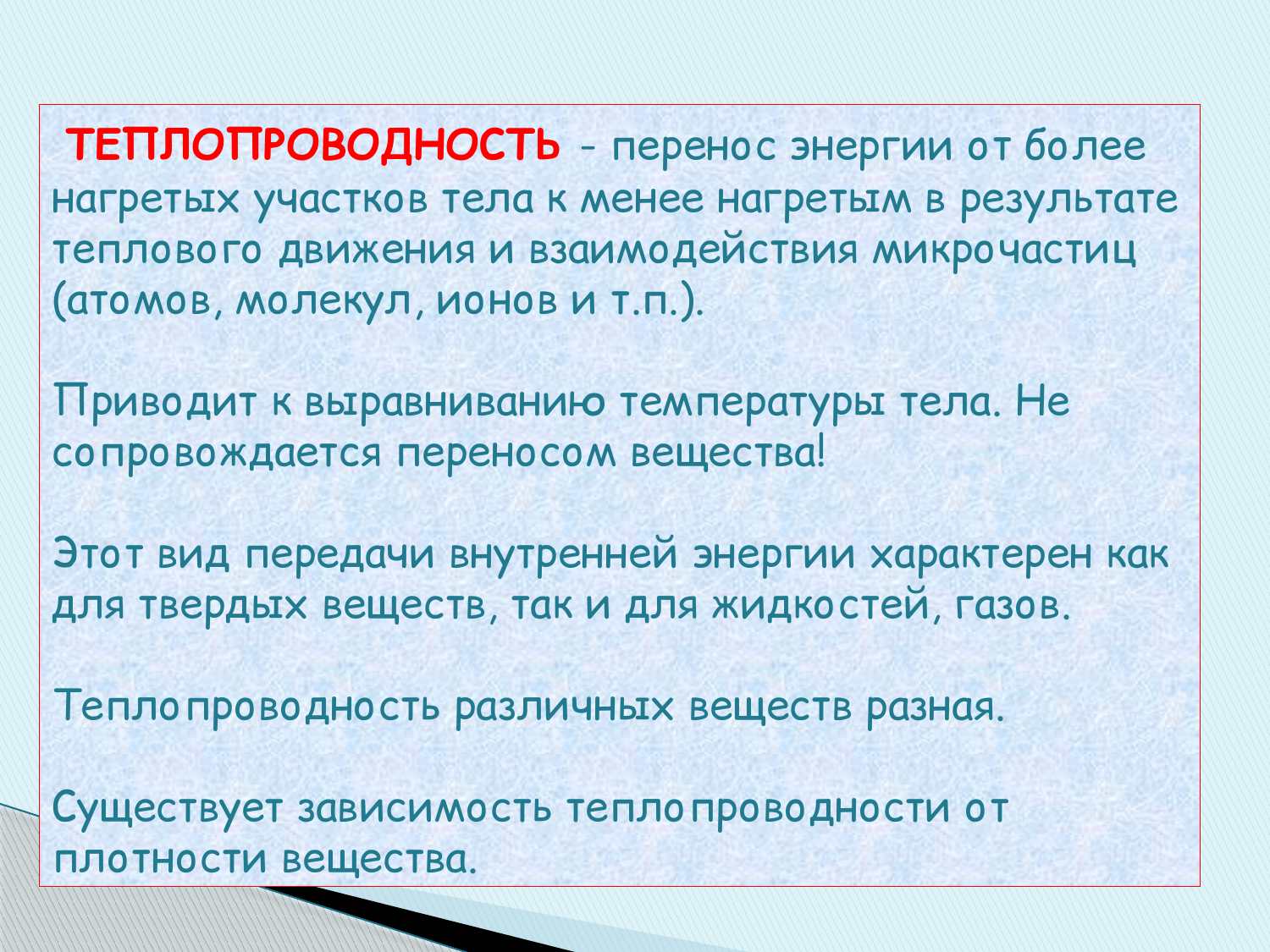

ТЕПЛОПРОВОДНОСТЬ - перенос энергии от более нагретых участков тела к менее нагретым в результате теплового движения и взаимодействия микрочастиц (атомов, молекул, ионов и т.п.).

Приводит к выравниванию температуры тела. Не сопровождается переносом вещества!

Этот вид передачи внутренней энергии характерен как для твердых веществ, так и для жидкостей, газов.

Теплопроводность различных веществ разная.

Существует зависимость теплопроводности от плотности вещества.